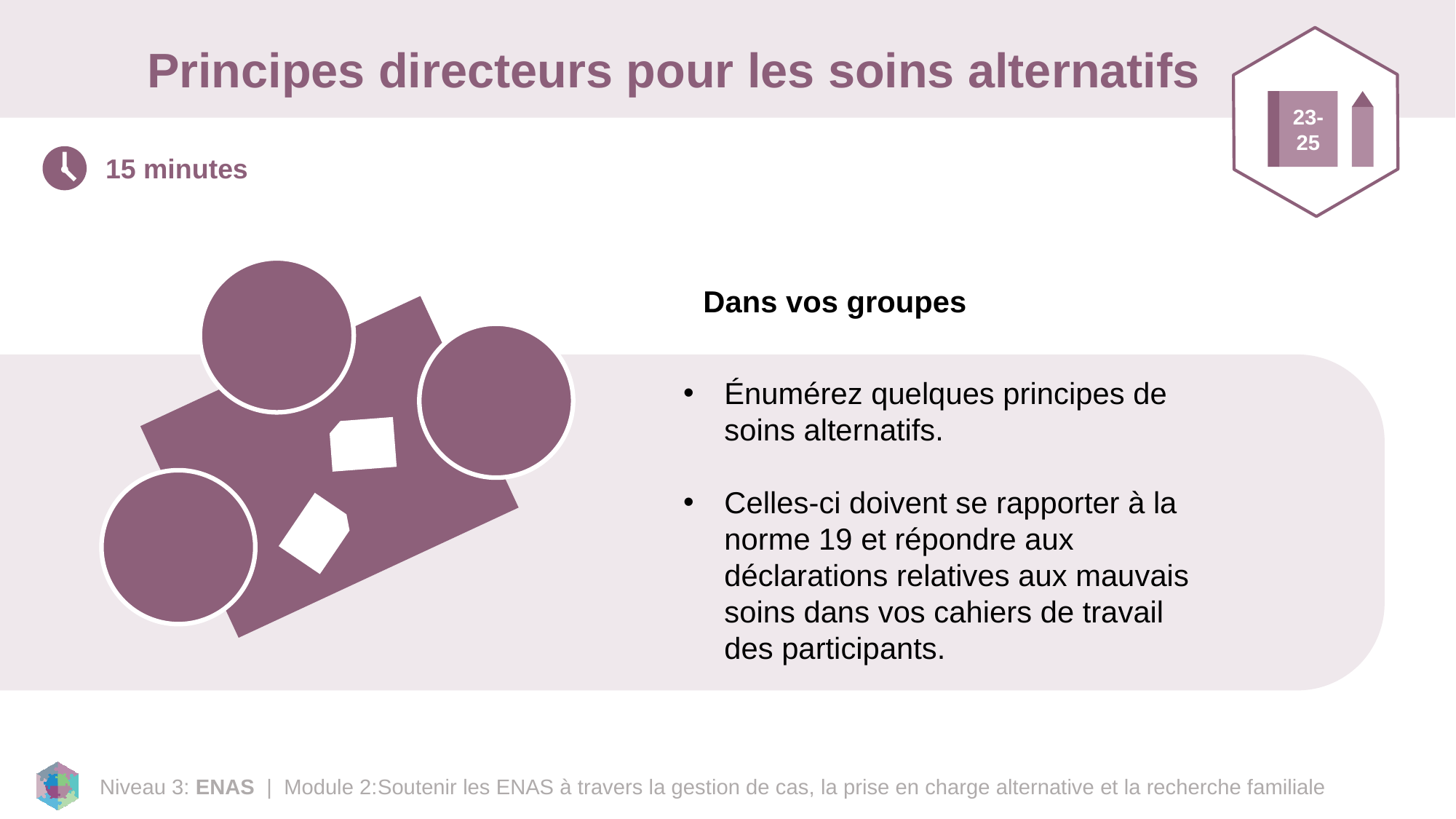

# Principes directeurs pour les soins alternatifs

23-25

15 minutes

Dans vos groupes
Énumérez quelques principes de soins alternatifs.
Celles-ci doivent se rapporter à la norme 19 et répondre aux déclarations relatives aux mauvais soins dans vos cahiers de travail des participants.